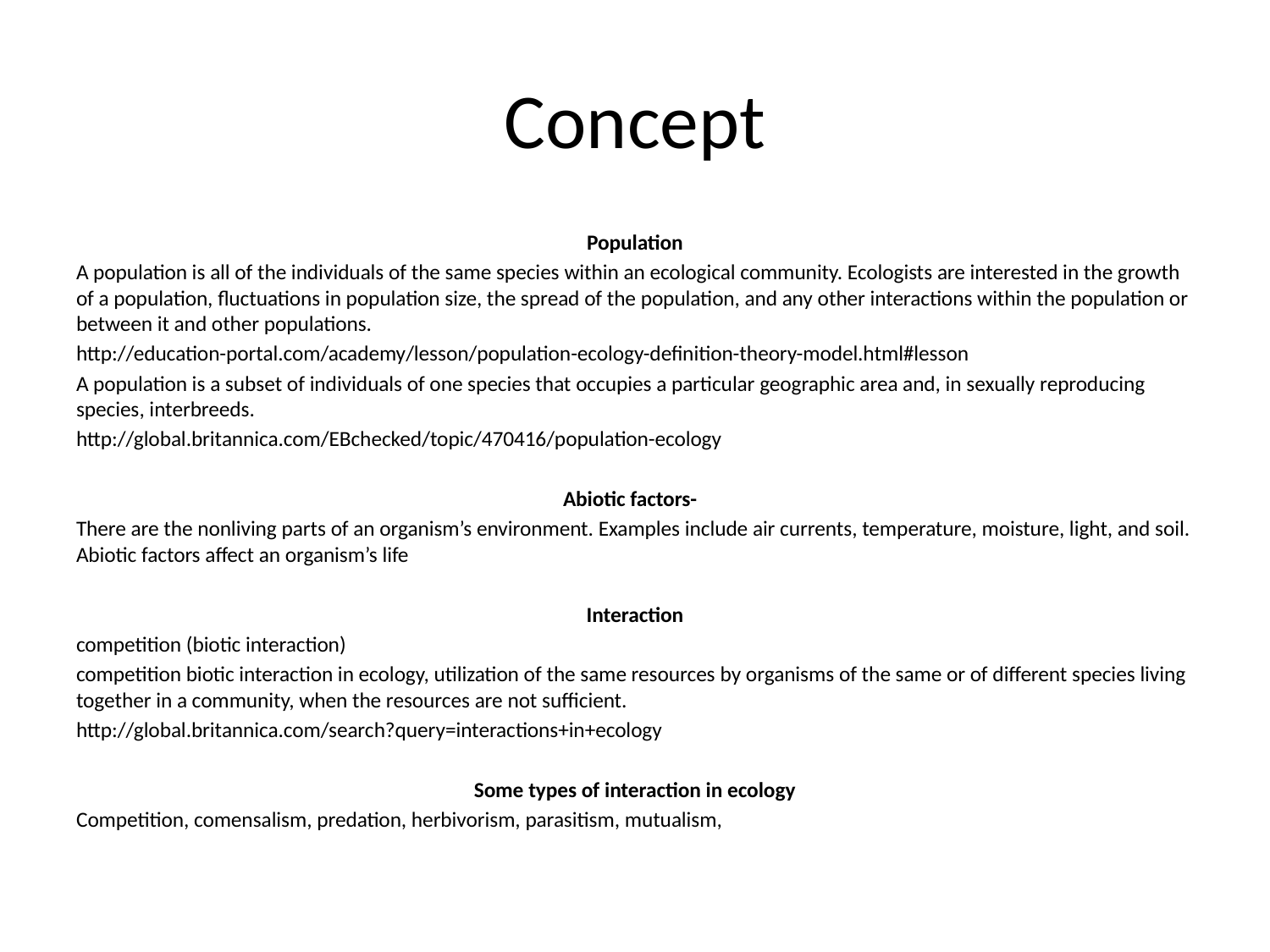

# Concept
Population
A population is all of the individuals of the same species within an ecological community. Ecologists are interested in the growth of a population, fluctuations in population size, the spread of the population, and any other interactions within the population or between it and other populations.
http://education-portal.com/academy/lesson/population-ecology-definition-theory-model.html#lesson
A population is a subset of individuals of one species that occupies a particular geographic area and, in sexually reproducing species, interbreeds.
http://global.britannica.com/EBchecked/topic/470416/population-ecology

Abiotic factors-
There are the nonliving parts of an organism’s environment. Examples include air currents, temperature, moisture, light, and soil. Abiotic factors affect an organism’s life

Interaction
competition (biotic interaction)
competition biotic interaction in ecology, utilization of the same resources by organisms of the same or of different species living together in a community, when the resources are not sufficient.
http://global.britannica.com/search?query=interactions+in+ecology

Some types of interaction in ecology
Competition, comensalism, predation, herbivorism, parasitism, mutualism,